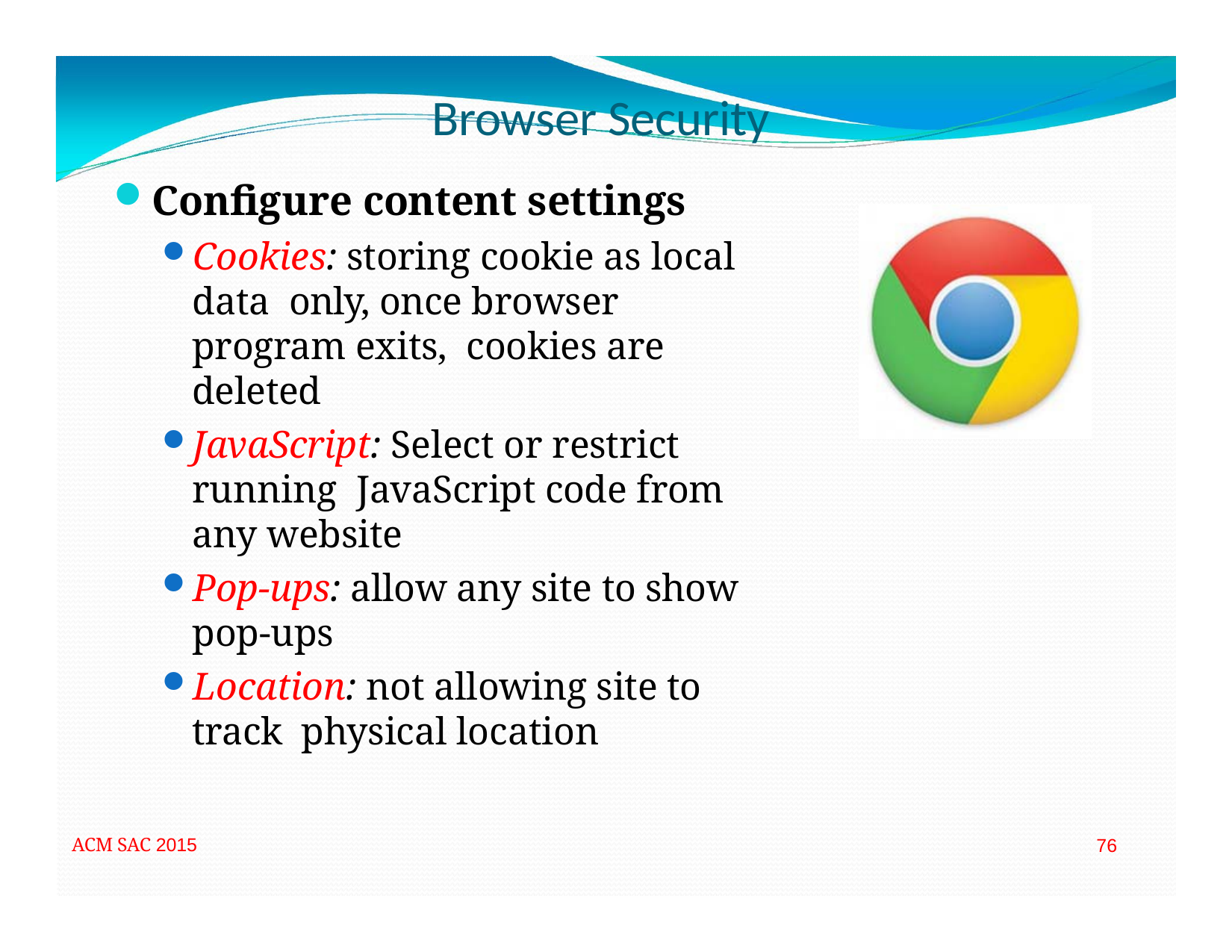

# Browser Security
Configure content settings
Cookies: storing cookie as local data  only, once browser program exits,  cookies are deleted
JavaScript: Select or restrict running  JavaScript code from any website
Pop‐ups: allow any site to show pop‐ups
Location: not allowing site to track  physical location

ACM SAC 2015
76